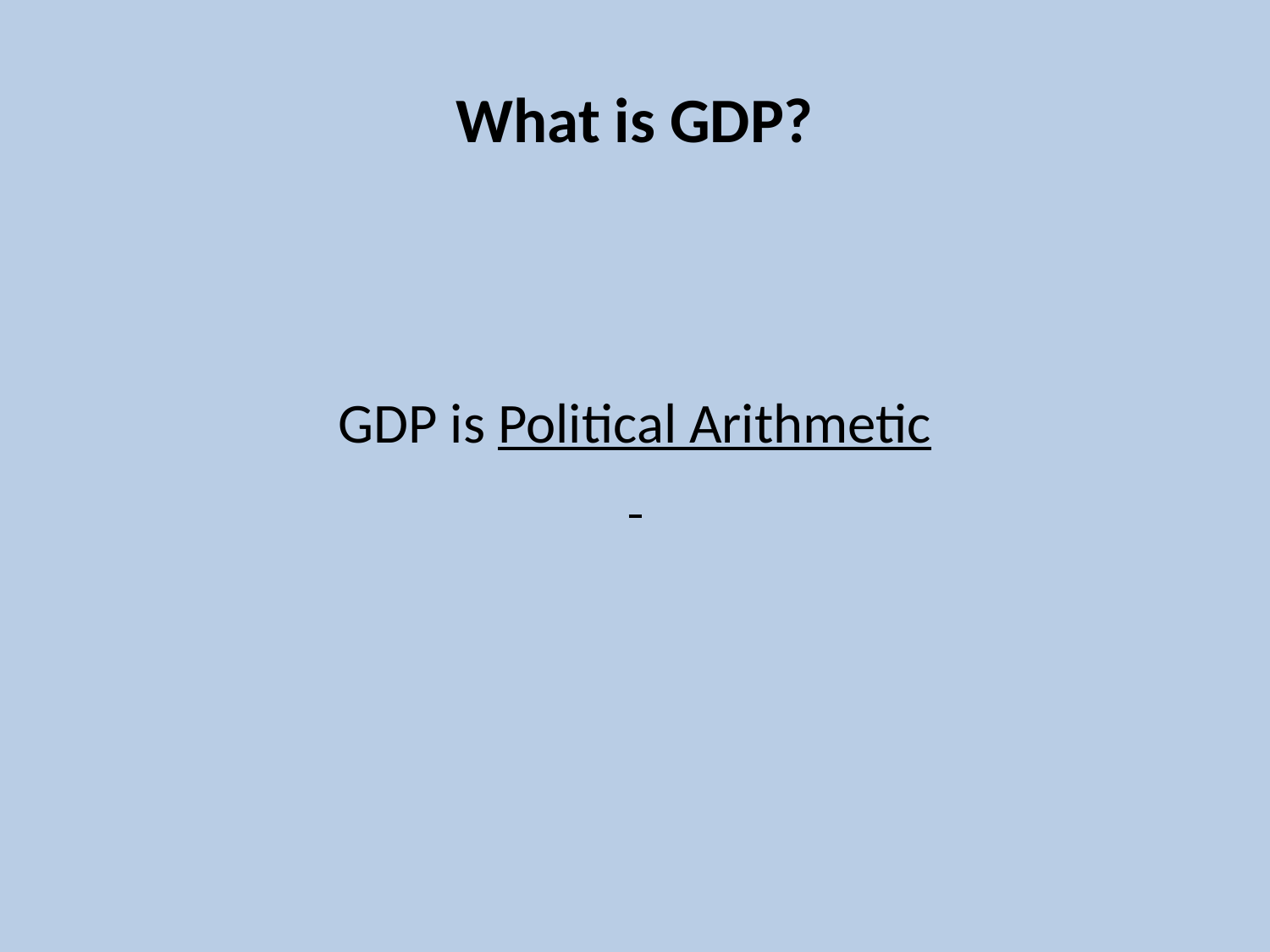

# What is GDP?

GDP is Political Arithmetic